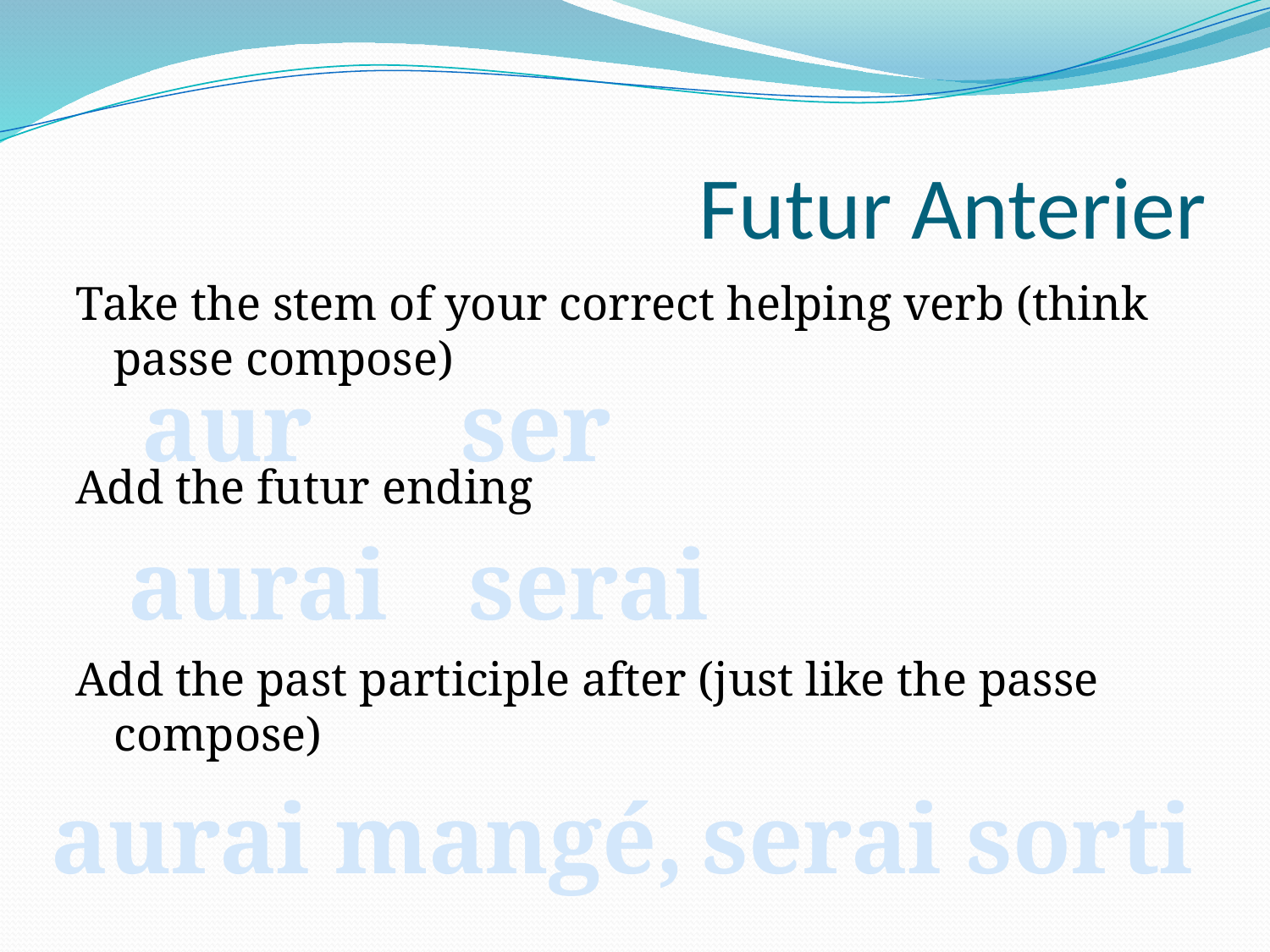

# Futur Anterier
Take the stem of your correct helping verb (think passe compose)

Add the futur ending

Add the past participle after (just like the passe compose)
aur
ser
aurai
serai
aurai mangé,
serai sorti